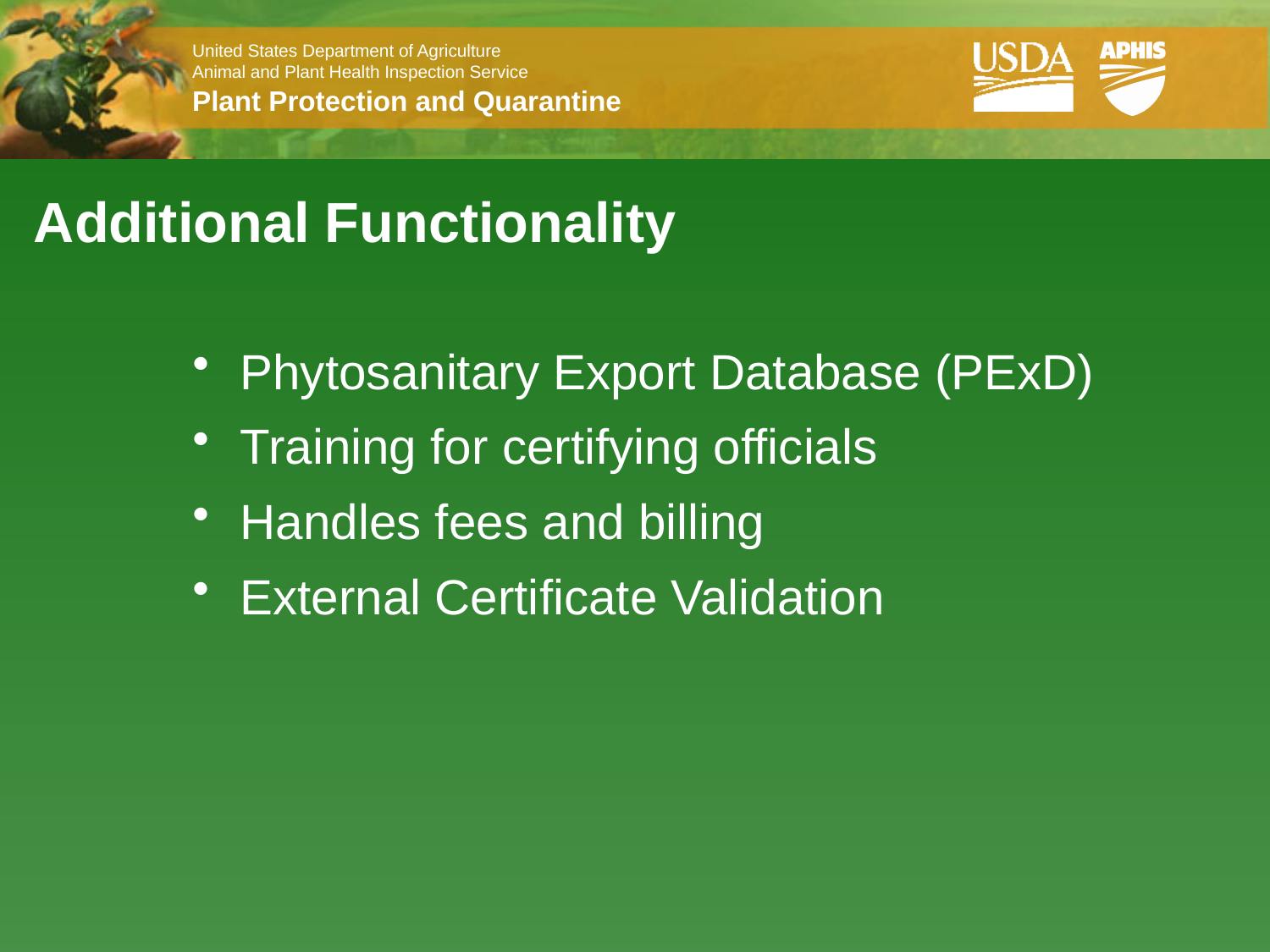

# Additional Functionality
Phytosanitary Export Database (PExD)
Training for certifying officials
Handles fees and billing
External Certificate Validation